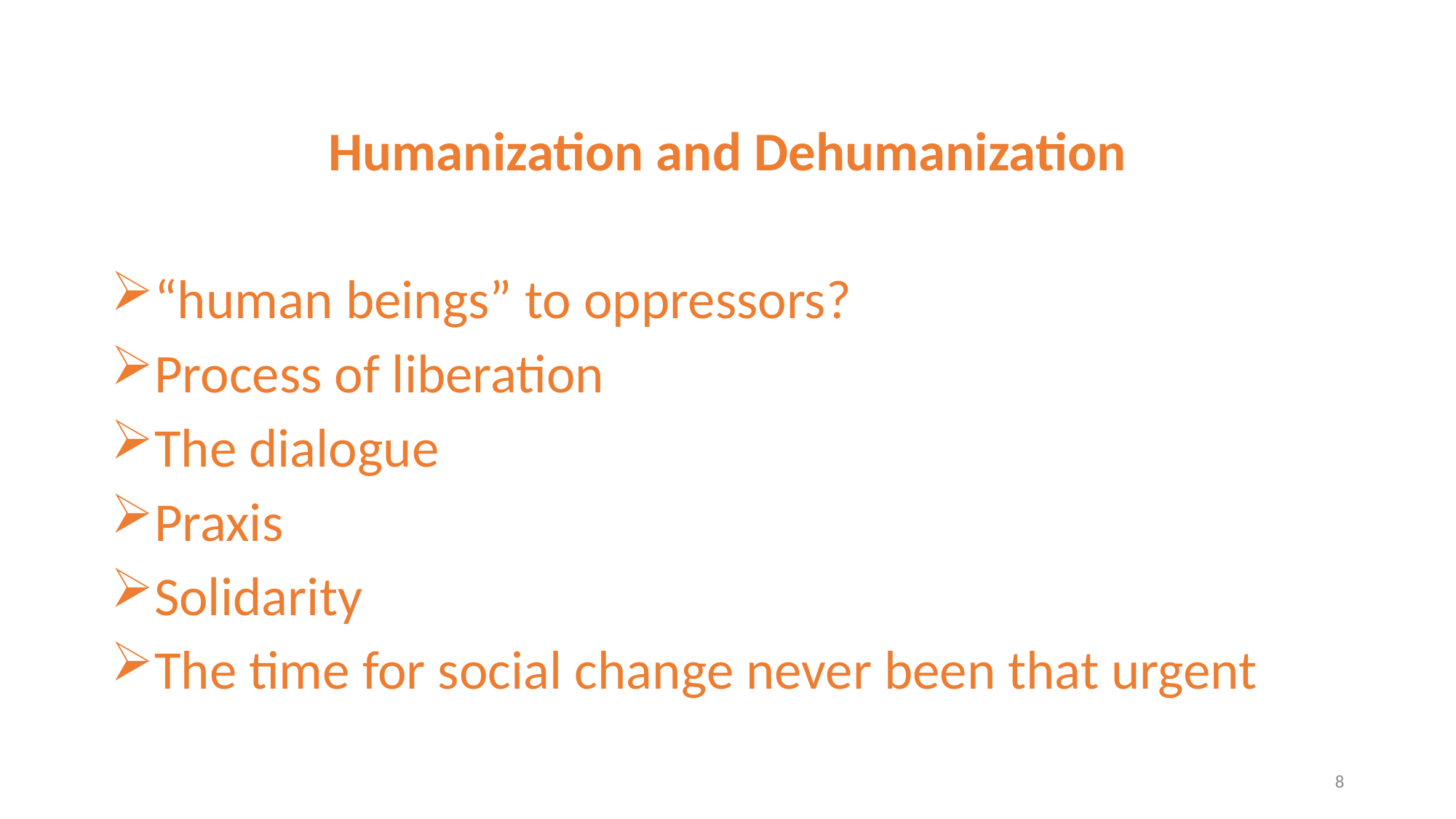

Humanization and Dehumanization

“human beings” to oppressors?
Process of liberation
The dialogue
Praxis
Solidarity
The time for social change never been that urgent
8